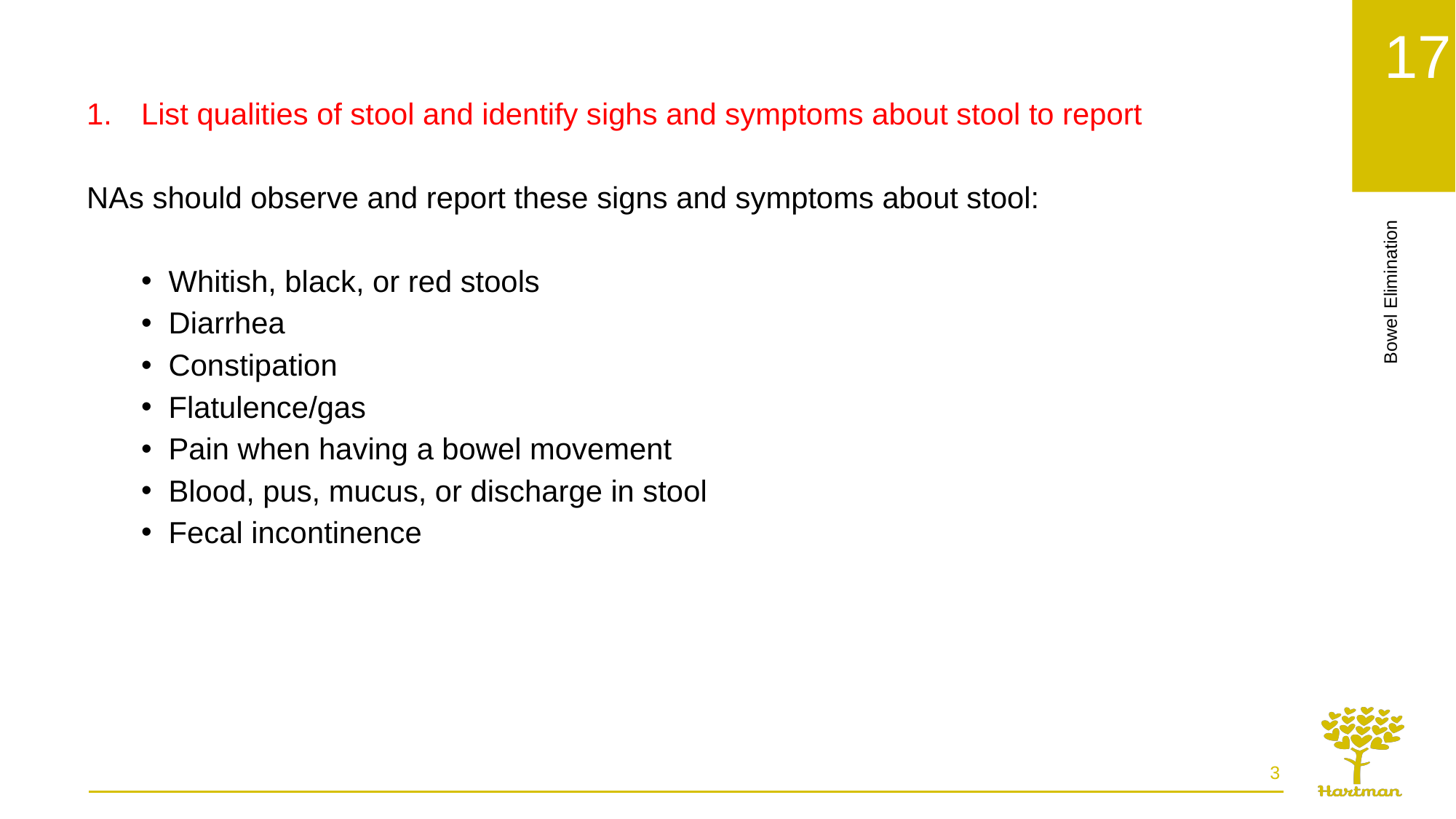

List qualities of stool and identify sighs and symptoms about stool to report

NAs should observe and report these signs and symptoms about stool:

Whitish, black, or red stools
Diarrhea
Constipation
Flatulence/gas
Pain when having a bowel movement
Blood, pus, mucus, or discharge in stool
Fecal incontinence

3